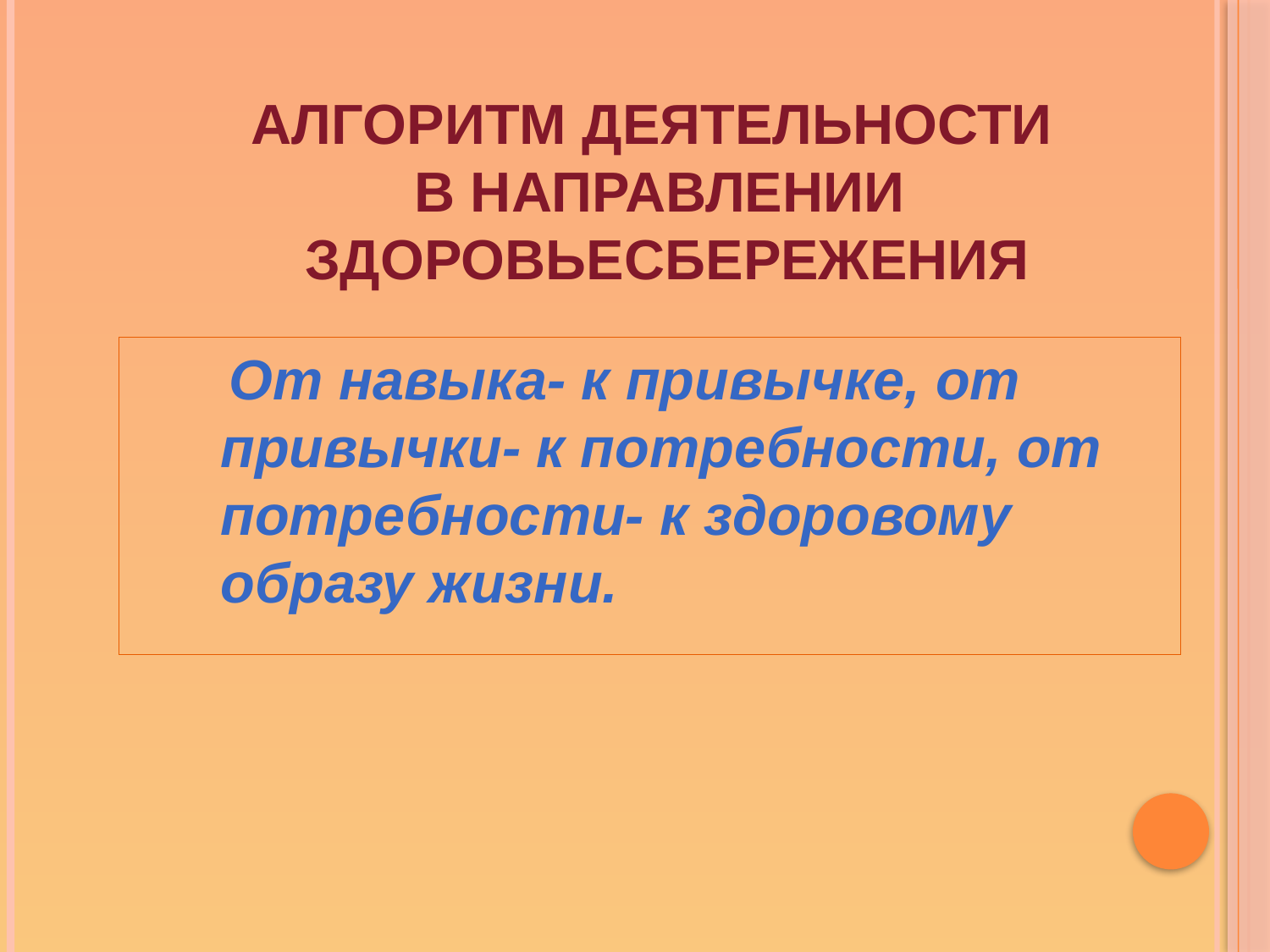

# Алгоритм деятельности в направлении  здоровьесбережения
   От навыка- к привычке, от привычки- к потребности, от потребности- к здоровому образу жизни.